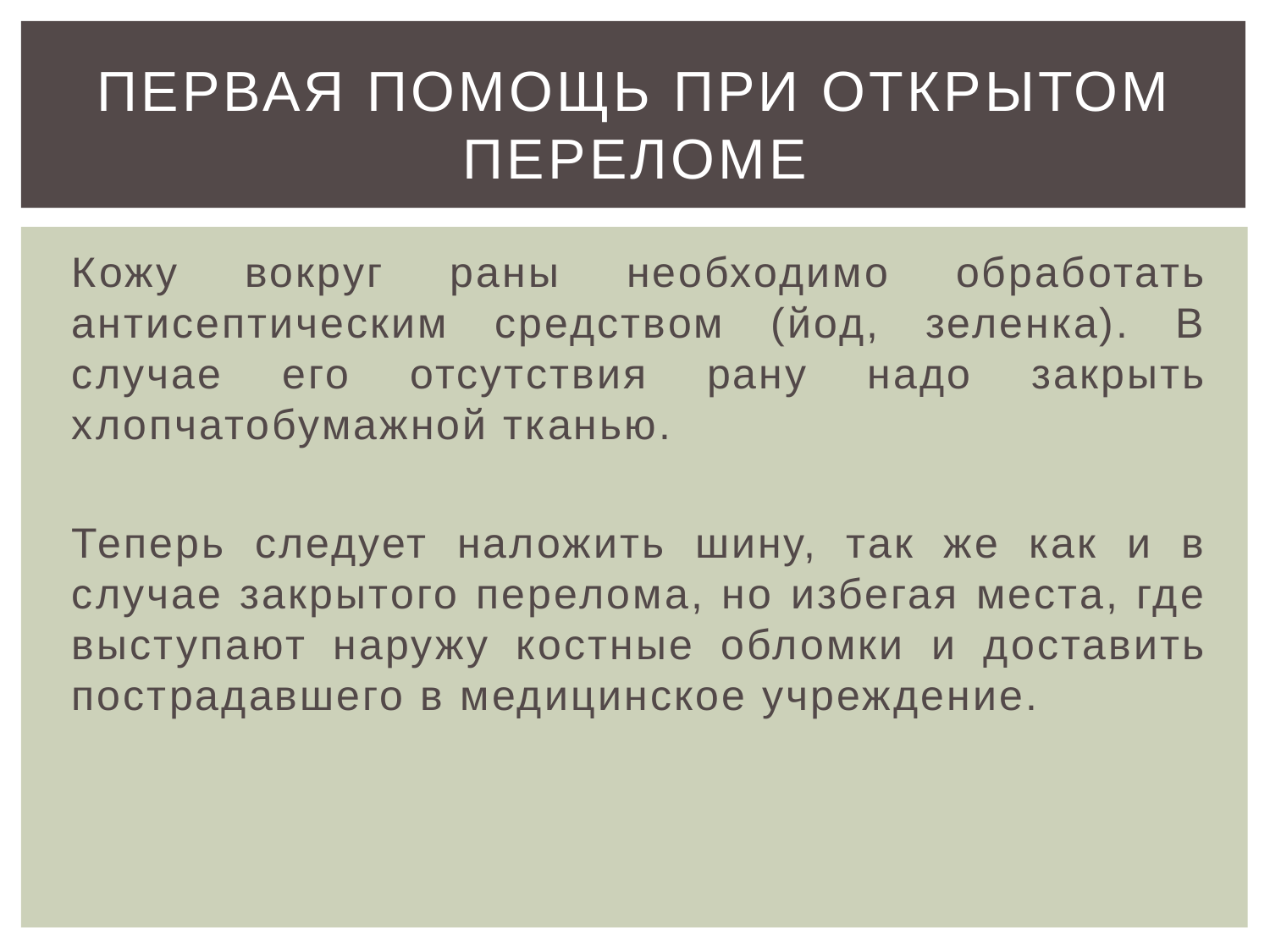

# Первая помощь при открытом переломе
Кожу вокруг раны необходимо обработать антисептическим средством (йод, зеленка). В случае его отсутствия рану надо закрыть хлопчатобумажной тканью.

Теперь следует наложить шину, так же как и в случае закрытого перелома, но избегая места, где выступают наружу костные обломки и доставить пострадавшего в медицинское учреждение.